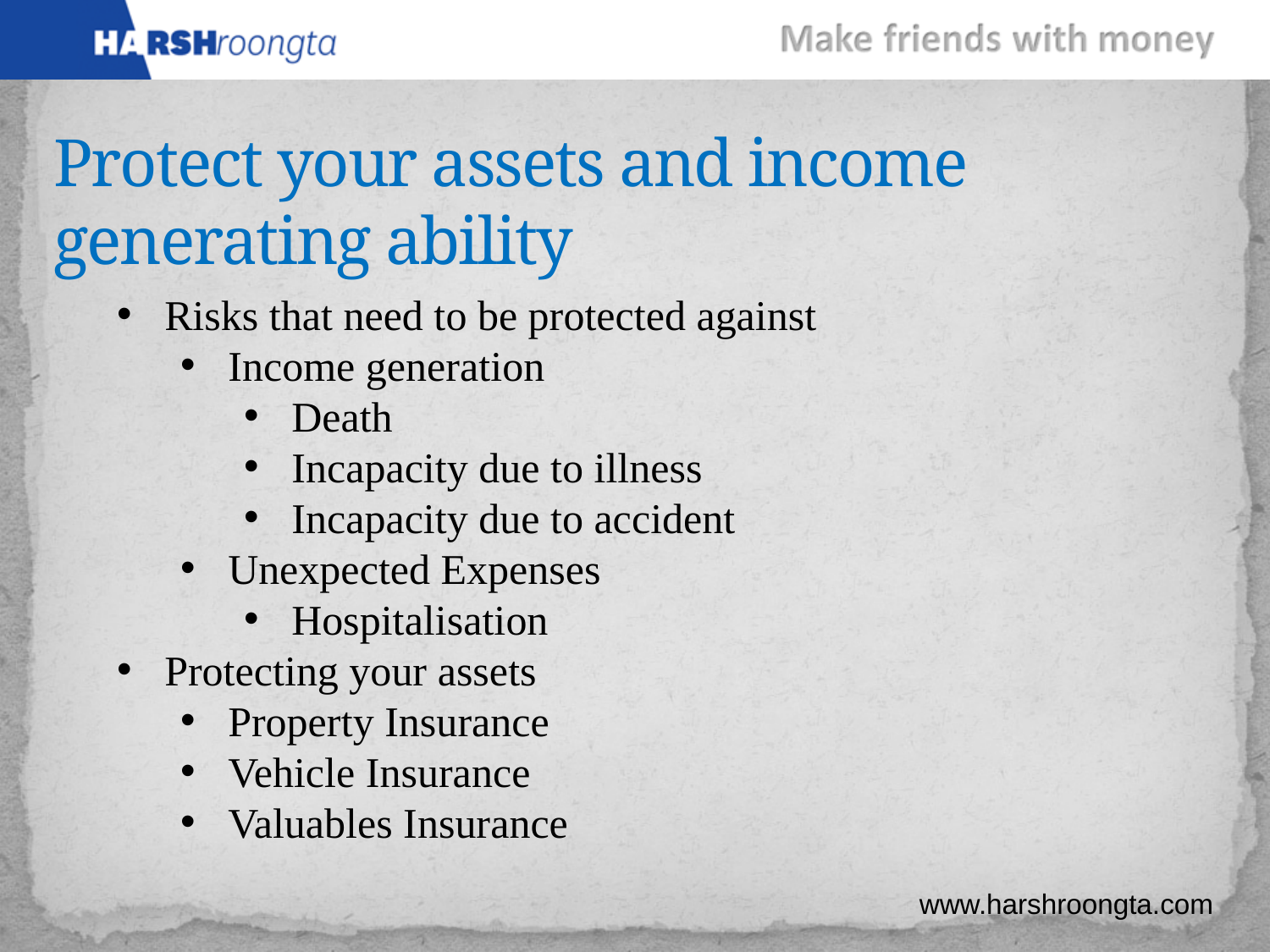

# Protect your assets and income generating ability
Risks that need to be protected against
Income generation
Death
Incapacity due to illness
Incapacity due to accident
Unexpected Expenses
Hospitalisation
Protecting your assets
Property Insurance
Vehicle Insurance
Valuables Insurance